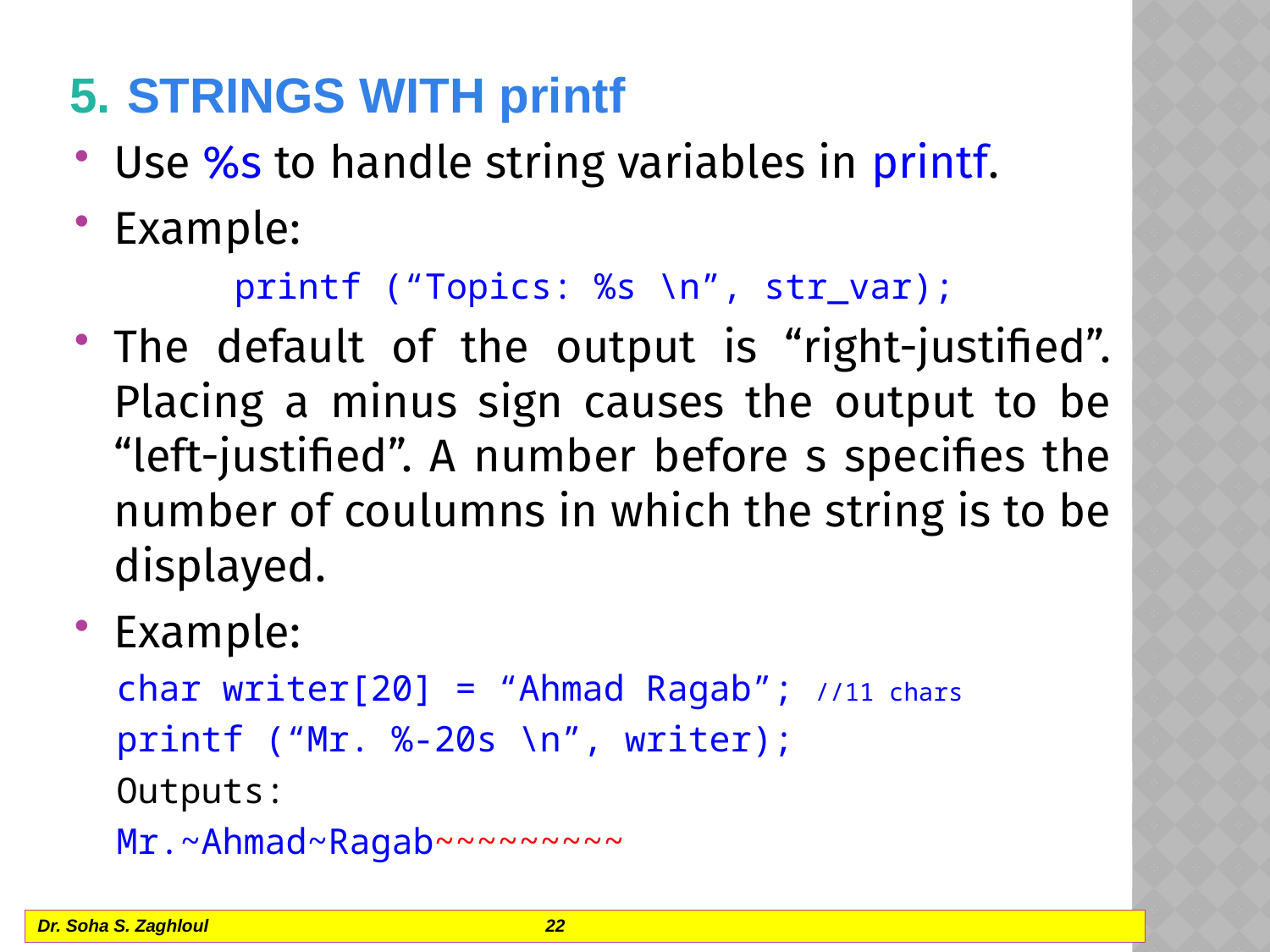

# 5. Strings with printf
Use %s to handle string variables in printf.
Example:
printf (“Topics: %s \n”, str_var);
The default of the output is “right-justified”. Placing a minus sign causes the output to be “left-justified”. A number before s specifies the number of coulumns in which the string is to be displayed.
Example:
char writer[20] = “Ahmad Ragab”; //11 chars
printf (“Mr. %-20s \n”, writer);
Outputs:
Mr.~Ahmad~Ragab~~~~~~~~~

Dr. Soha S. Zaghloul			22